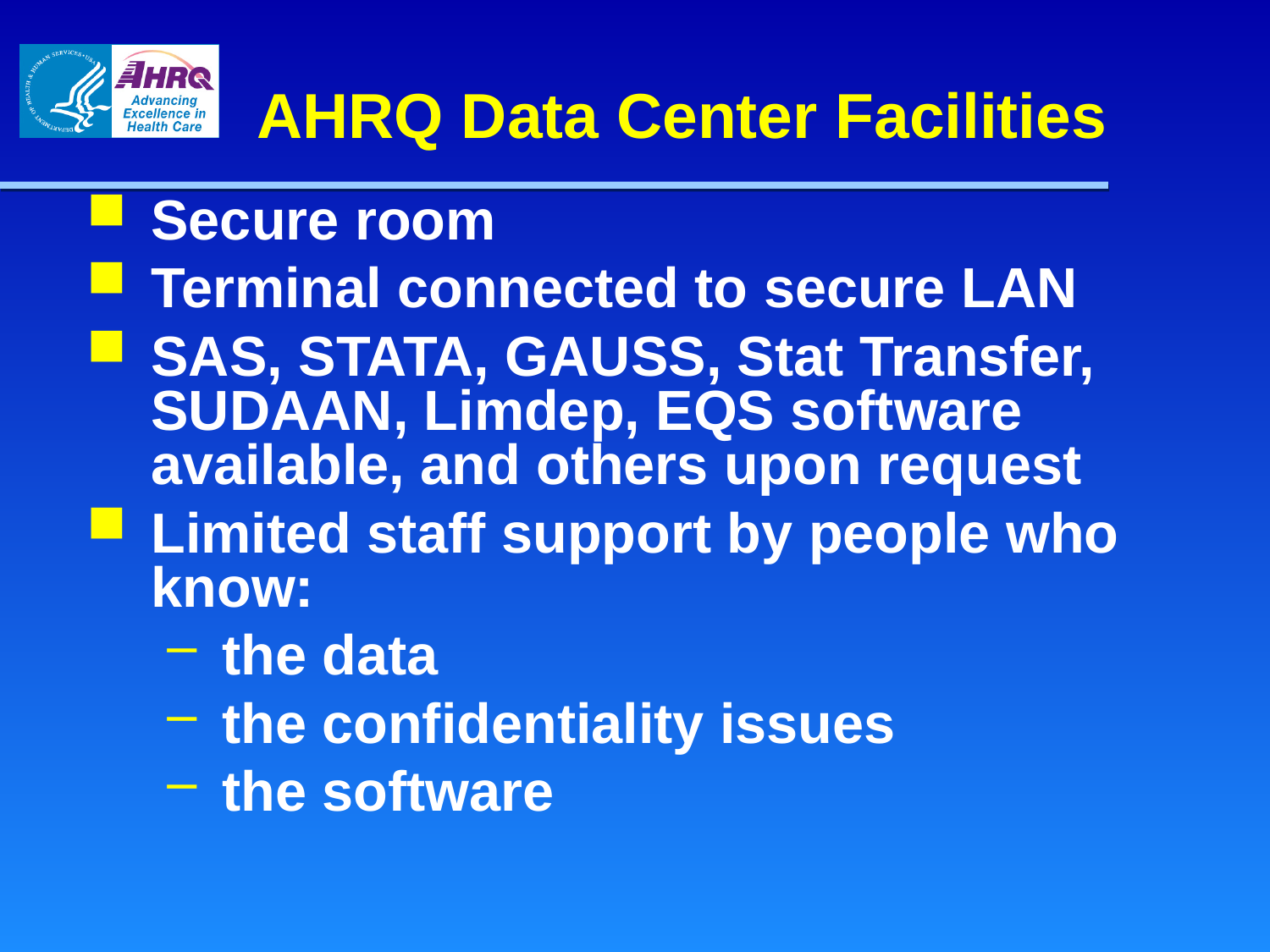

# AHRQ Data Center Facilities
Secure room
Terminal connected to secure LAN
SAS, STATA, GAUSS, Stat Transfer, SUDAAN, Limdep, EQS software available, and others upon request
Limited staff support by people who know:
the data
the confidentiality issues
the software